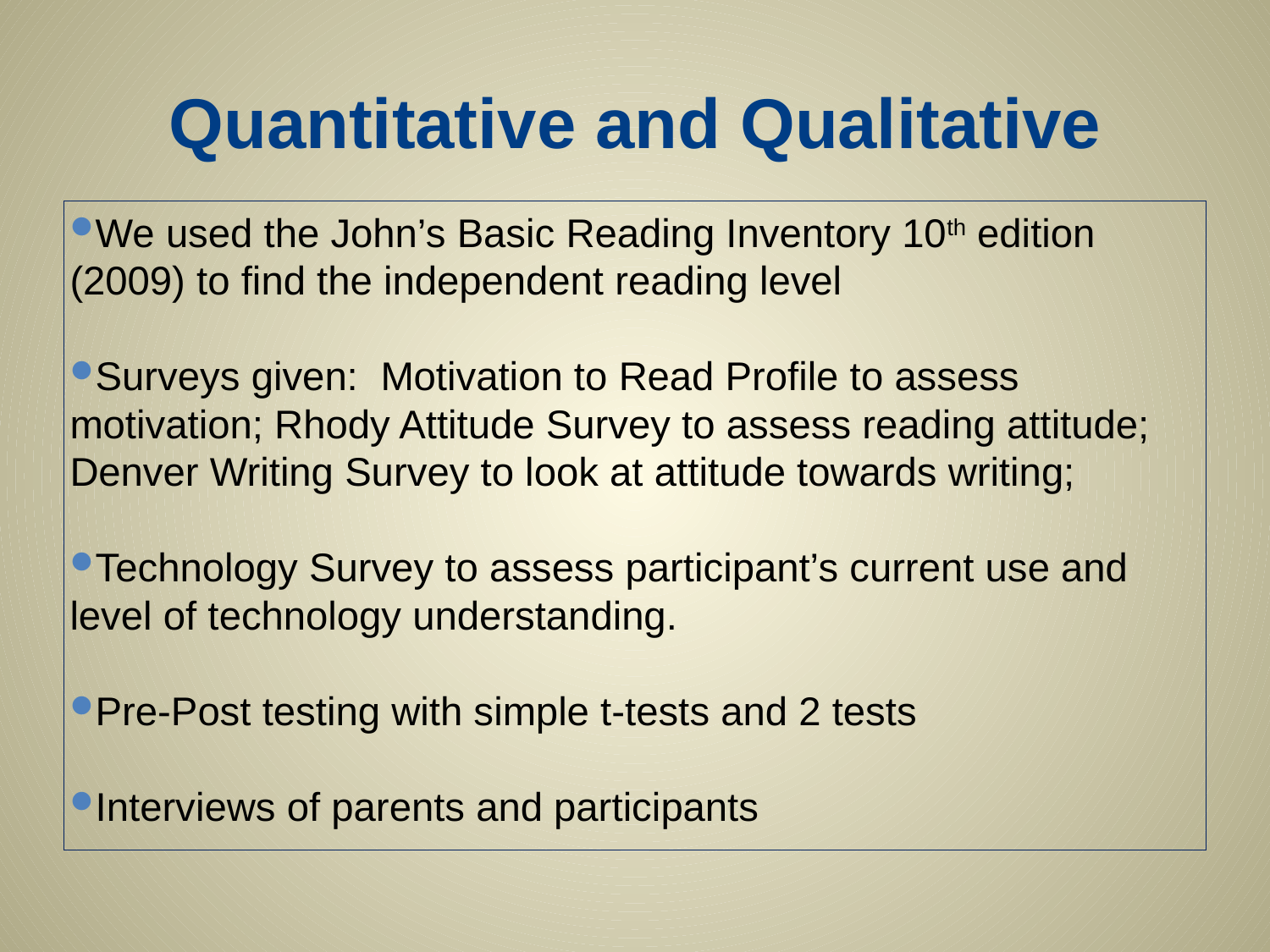

# Quantitative and Qualitative
We used the John’s Basic Reading Inventory 10th edition (2009) to find the independent reading level

Surveys given:  Motivation to Read Profile to assess motivation; Rhody Attitude Survey to assess reading attitude; Denver Writing Survey to look at attitude towards writing;

Technology Survey to assess participant’s current use and level of technology understanding.

Pre-Post testing with simple t-tests and 2 tests

Interviews of parents and participants